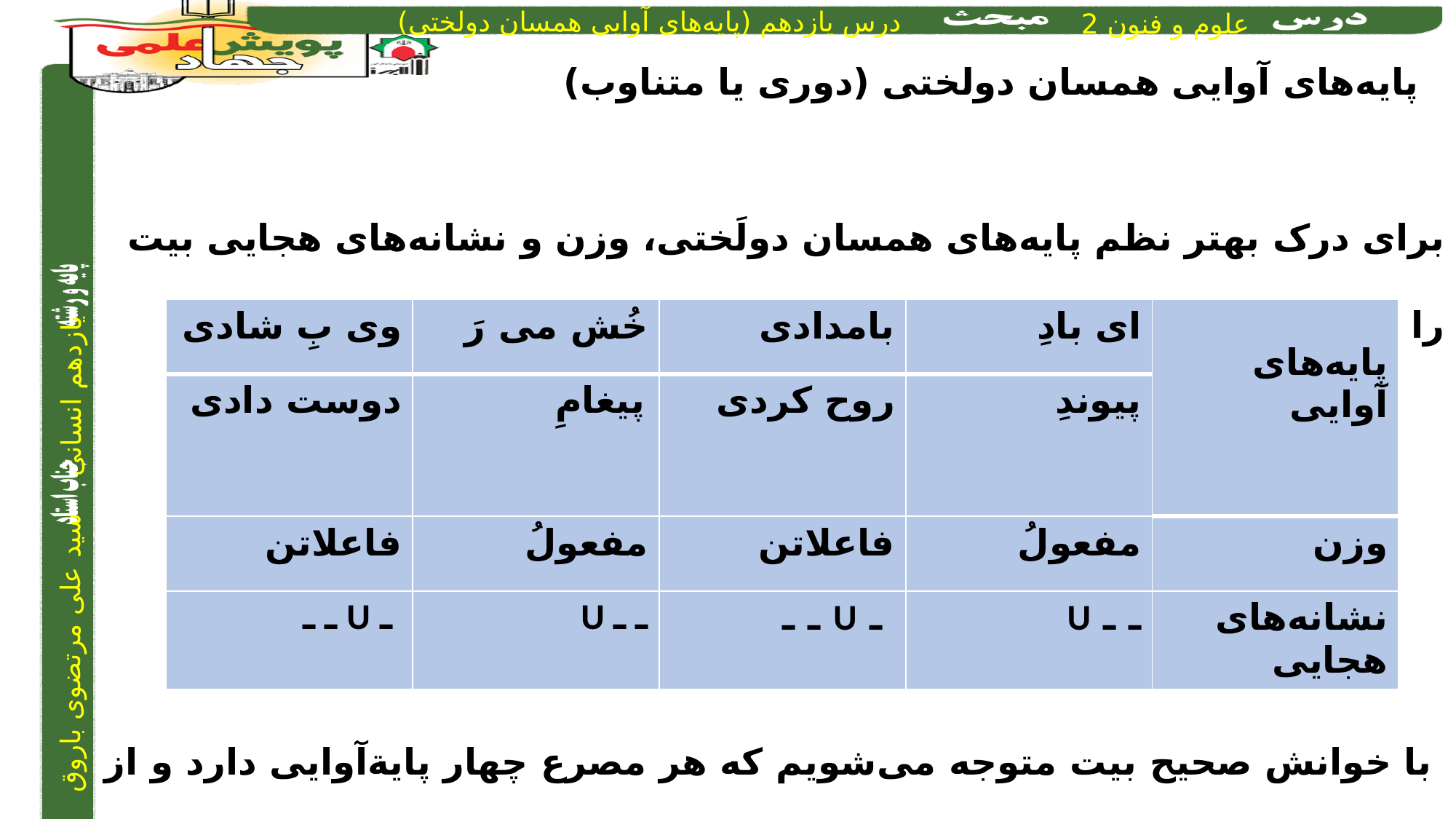

پایه‌های آوایی همسان دولختی (دوری یا متناوب)
برای درک بهتر نظم پایه‌های همسان دولَختی، وزن و نشانه‌های هجایی بیت را نشان می‌دهیم.

 با خوانش صحیح بیت متوجه می‌شویم که هر مصرع چهار پایةآوایی دارد و از دو پارة همسان تشکیل شده است.
| وی بِ شادی | خُش می رَ | بامدادی | ای بادِ | پایه‌های آوایی |
| --- | --- | --- | --- | --- |
| دوست دادی | پیغامِ | روح کردی | پیوندِ |  |
| فاعلاتن | مفعولُ | فاعلاتن | مفعولُ | وزن |
| ـ U ـ ـ | ـ ـ U | ـ U ـ ـ | ـ ـ U | نشانه‌های هجایی |